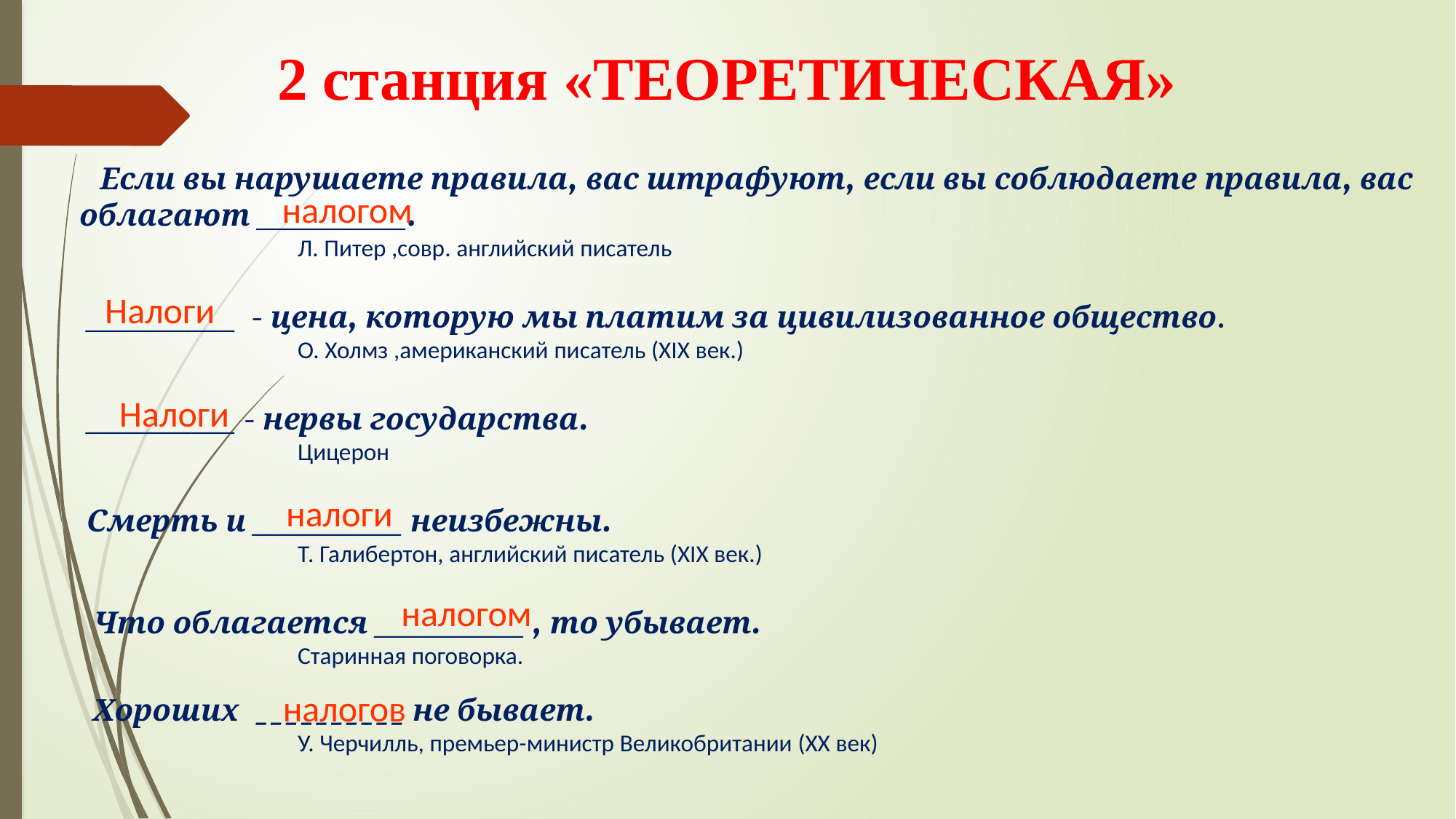

2 станция «ТЕОРЕТИЧЕСКАЯ»
   Если вы нарушаете правила, вас штрафуют, если вы соблюдаете правила, вас облагают _______.
Л. Питер ,совр. английский писатель

 _______  - цена, которую мы платим за цивилизованное общество.
О. Холмз ,американский писатель (XIX век.)

 _______ - нервы государства.
Цицерон

 Смерть и _______ неизбежны.
Т. Галибертон, английский писатель (XIX век.)

  Что облагается _______ , то убывает.
Старинная поговорка.

   Хороших  __________ не бывает.
У. Черчилль, премьер-министр Великобритании (ХХ век)
налогом
Налоги
Налоги
налоги
налогом
налогов